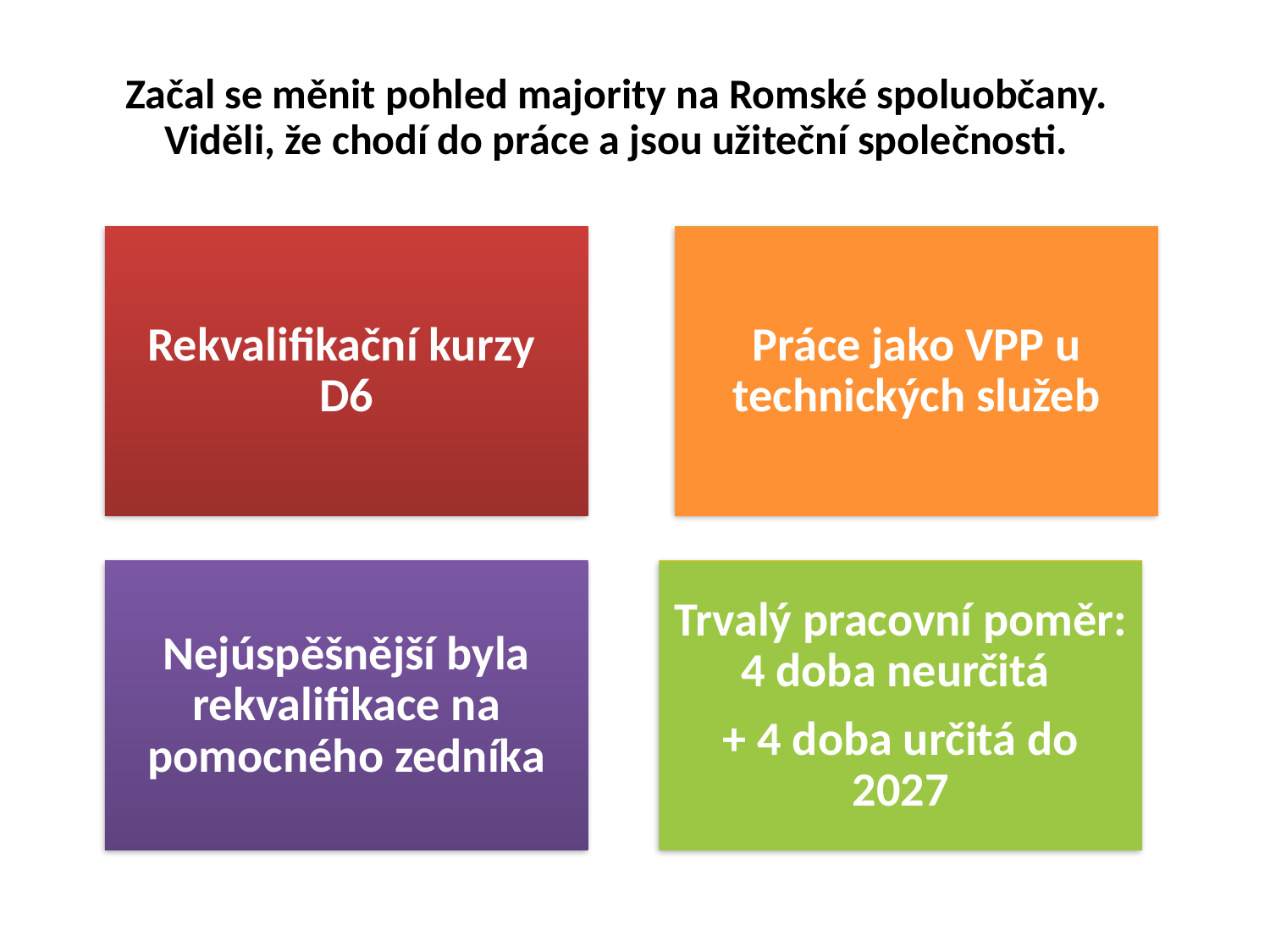

# Začal se měnit pohled majority na Romské spoluobčany. Viděli, že chodí do práce a jsou užiteční společnosti.
Rekvalifikační kurzy  D6
Trvalý pracovní poměr: 4 doba neurčitá
+ 4 doba určitá do 2027
Nejúspěšnější byla rekvalifikace na pomocného zedníka
Práce jako VPP u technických služeb